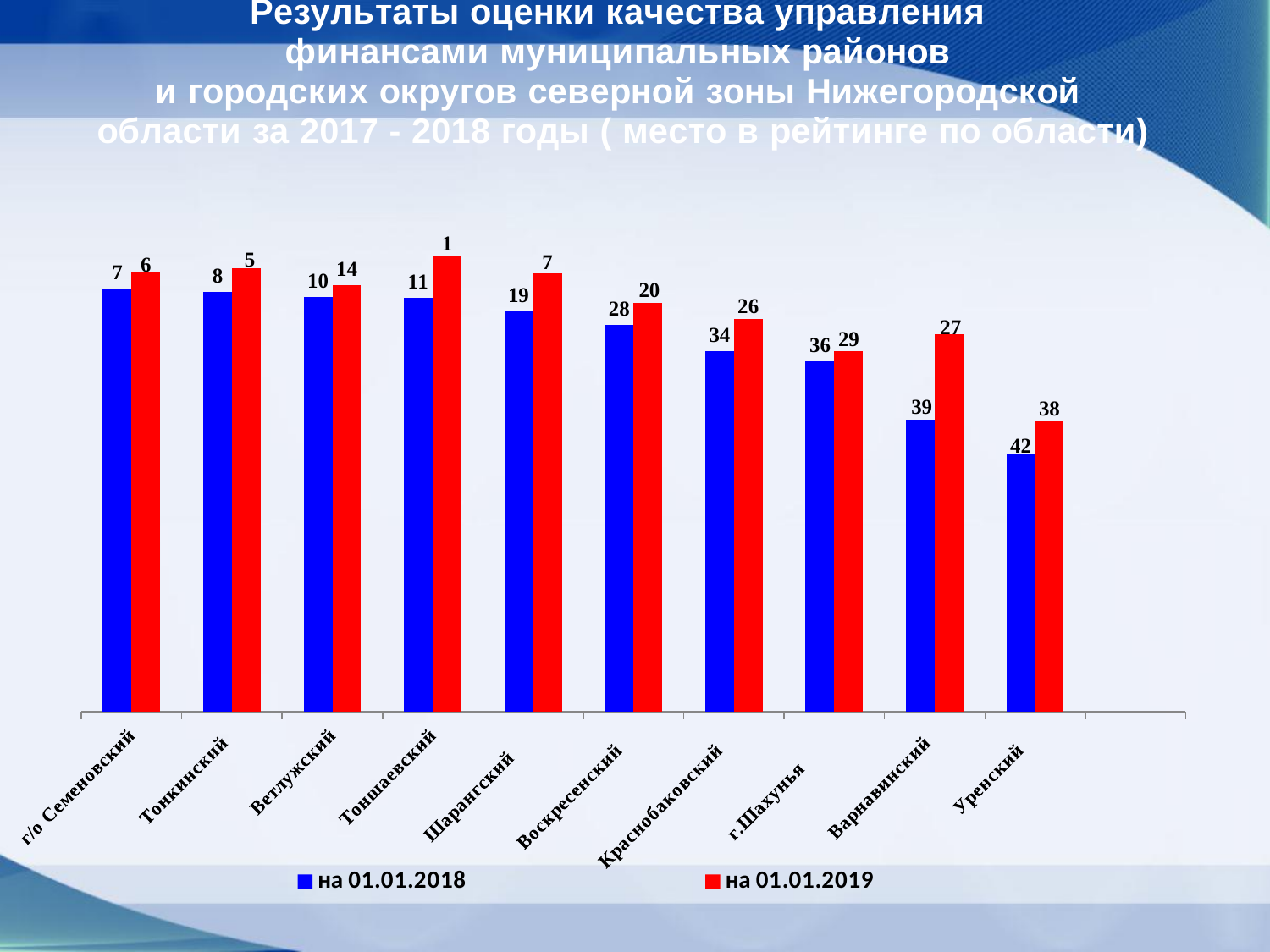

### Chart

| Category | на 01.01.2018 | на 01.01.2019 |
|---|---|---|
| г/о Семеновский | 124.5 | 129.5 |
| Тонкинский   | 123.5 | 130.5 |
| Ветлужский | 122.0 | 125.5 |
| Тоншаевский | 121.75 | 134.0 |
| Шарангский       | 117.75 | 129.0 |
| Воскресенский     | 113.75 | 120.25 |
| Краснобаковский     | 106.0 | 115.5 |
| г.Шахунья          | 103.0 | 106.0 |
| Варнавинский   | 86.0 | 111.0 |
| Уренский     | 75.75 | 85.5 |